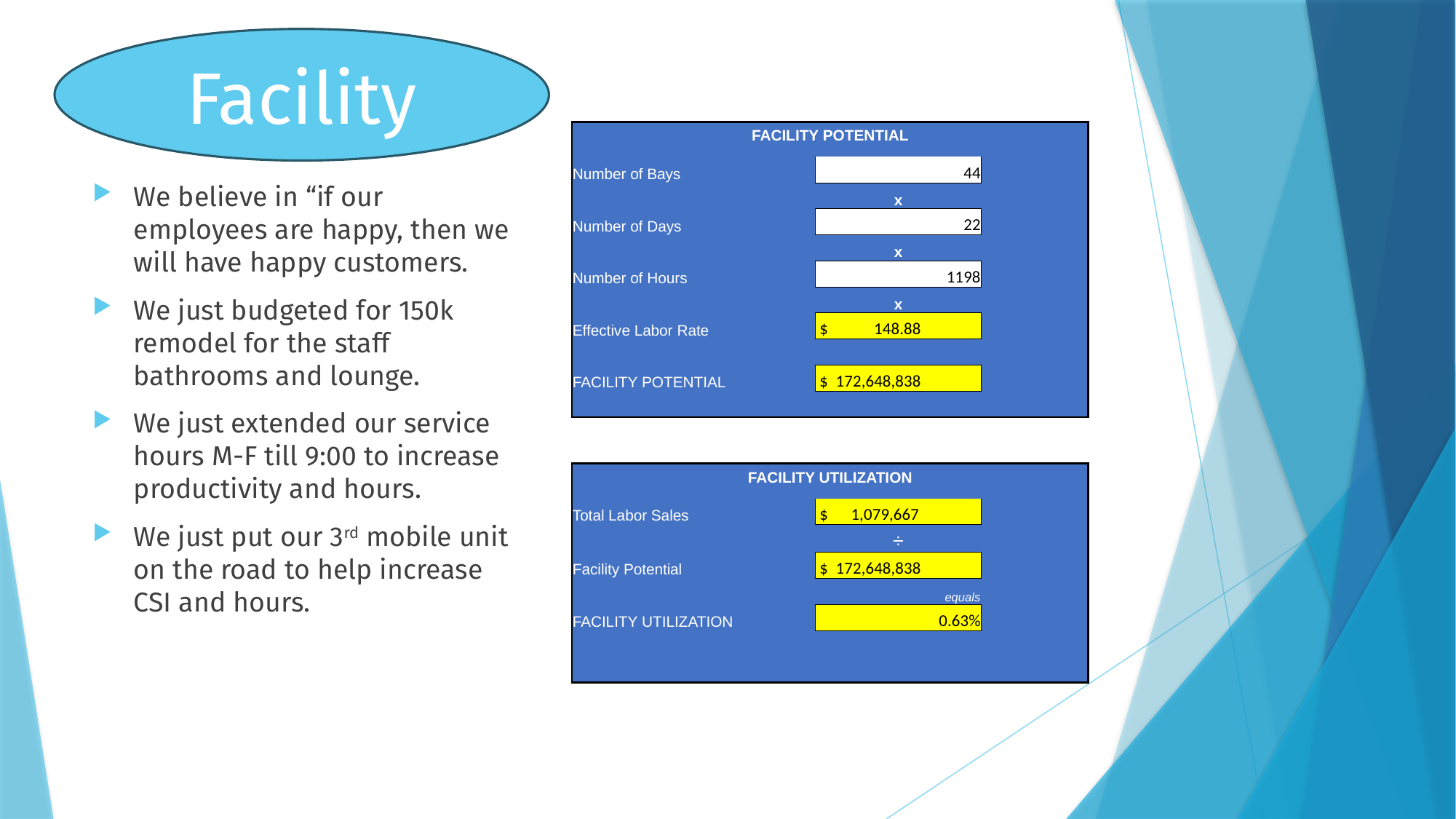

Facility
|  |  |  |  |
| --- | --- | --- | --- |
| FACILITY POTENTIAL |  |  |  |
| Number of Bays | 44 |  |  |
|  | x |  |  |
| Number of Days | 22 |  |  |
|  | x |  |  |
| Number of Hours | 1198 |  |  |
|  | x |  |  |
| Effective Labor Rate | $ 148.88 |  |  |
|  |  |  |  |
| FACILITY POTENTIAL | $ 172,648,838 |  |  |
|  |  |  |  |
|  |  |  |  |
| FACILITY UTILIZATION |  |  |  |
| Total Labor Sales | $ 1,079,667 |  |  |
|  | ÷ |  |  |
| Facility Potential | $ 172,648,838 |  |  |
|  | equals |  |  |
| FACILITY UTILIZATION | 0.63% |  |  |
|  |  |  |  |
|  |  |  |  |
We believe in “if our employees are happy, then we will have happy customers.
We just budgeted for 150k remodel for the staff bathrooms and lounge.
We just extended our service hours M-F till 9:00 to increase productivity and hours.
We just put our 3rd mobile unit on the road to help increase CSI and hours.